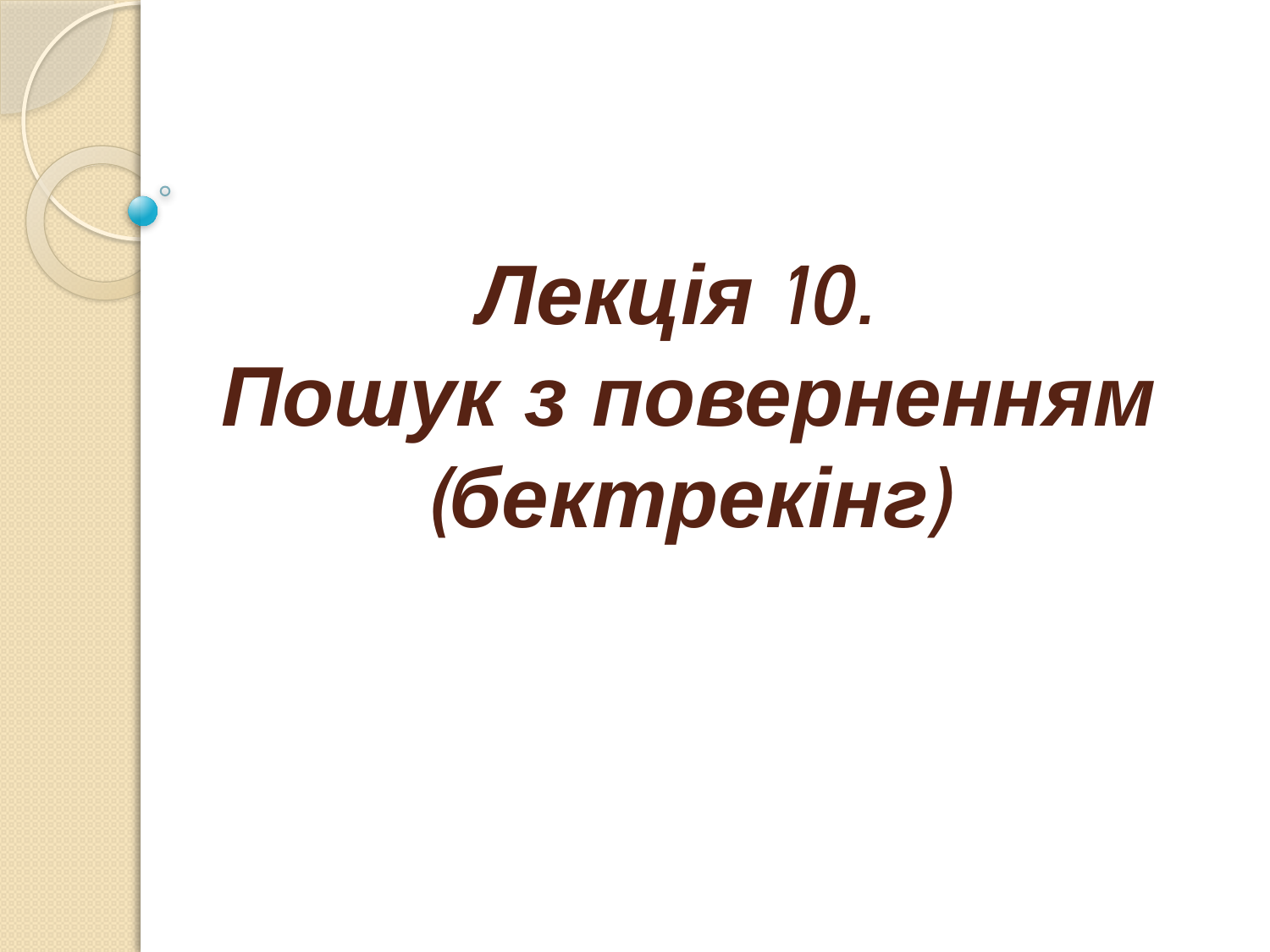

# Лекція 10. Пошук з поверненням (бектрекінг)